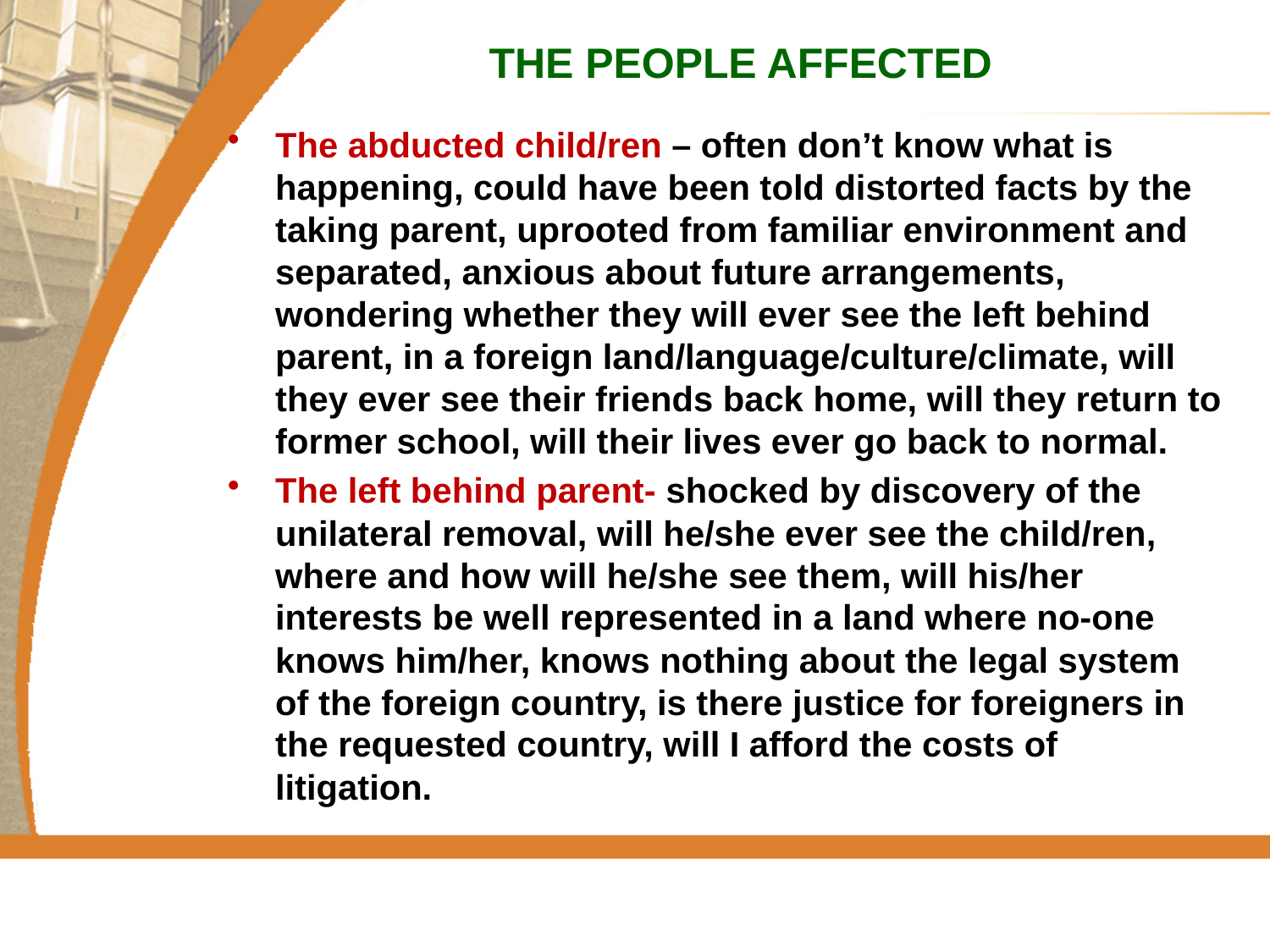

# THE PEOPLE AFFECTED
The abducted child/ren – often don’t know what is happening, could have been told distorted facts by the taking parent, uprooted from familiar environment and separated, anxious about future arrangements, wondering whether they will ever see the left behind parent, in a foreign land/language/culture/climate, will they ever see their friends back home, will they return to former school, will their lives ever go back to normal.
The left behind parent- shocked by discovery of the unilateral removal, will he/she ever see the child/ren, where and how will he/she see them, will his/her interests be well represented in a land where no-one knows him/her, knows nothing about the legal system of the foreign country, is there justice for foreigners in the requested country, will I afford the costs of litigation.